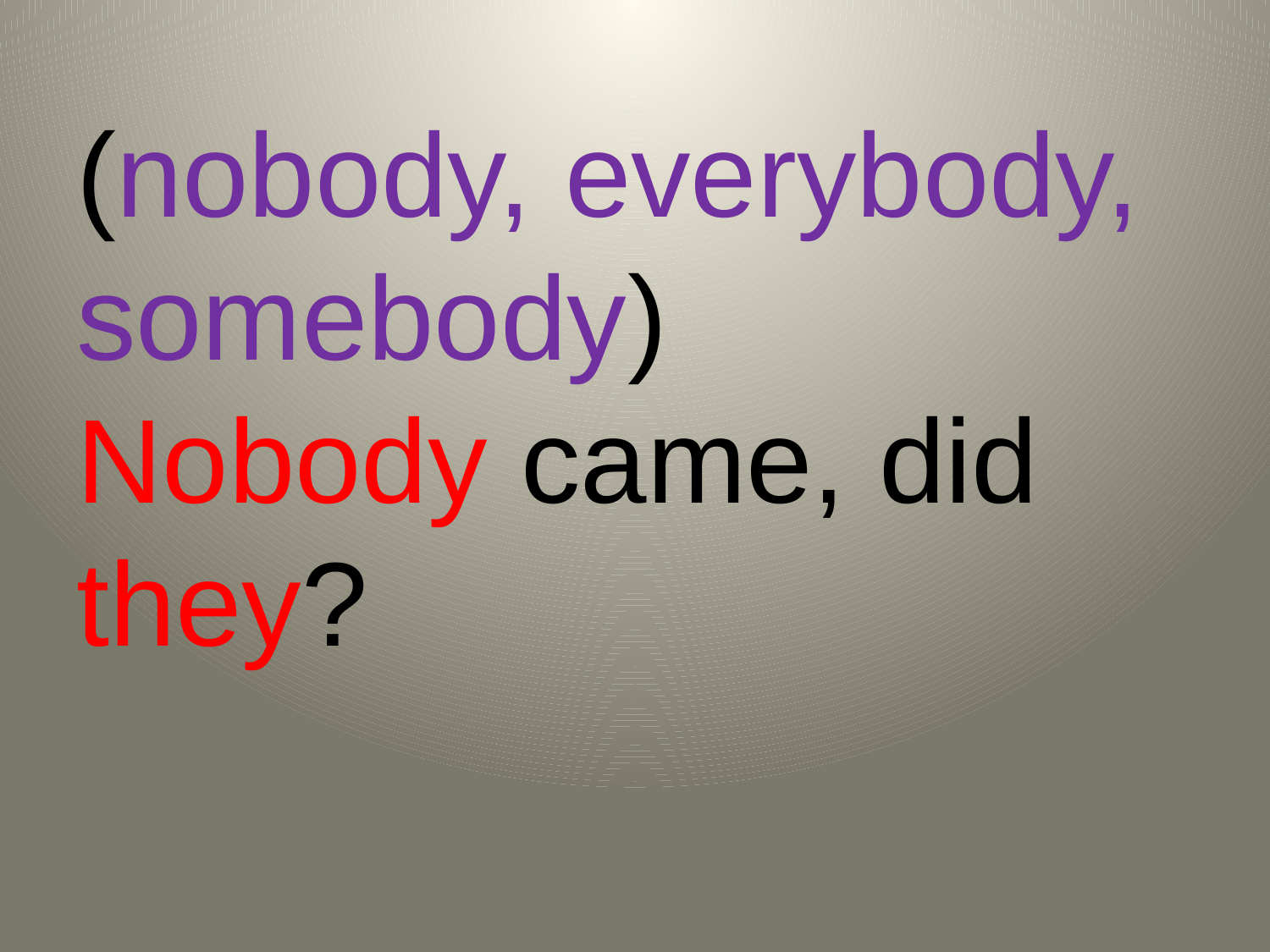

# (nobody, everybody, somebody) Nobody came, did they?